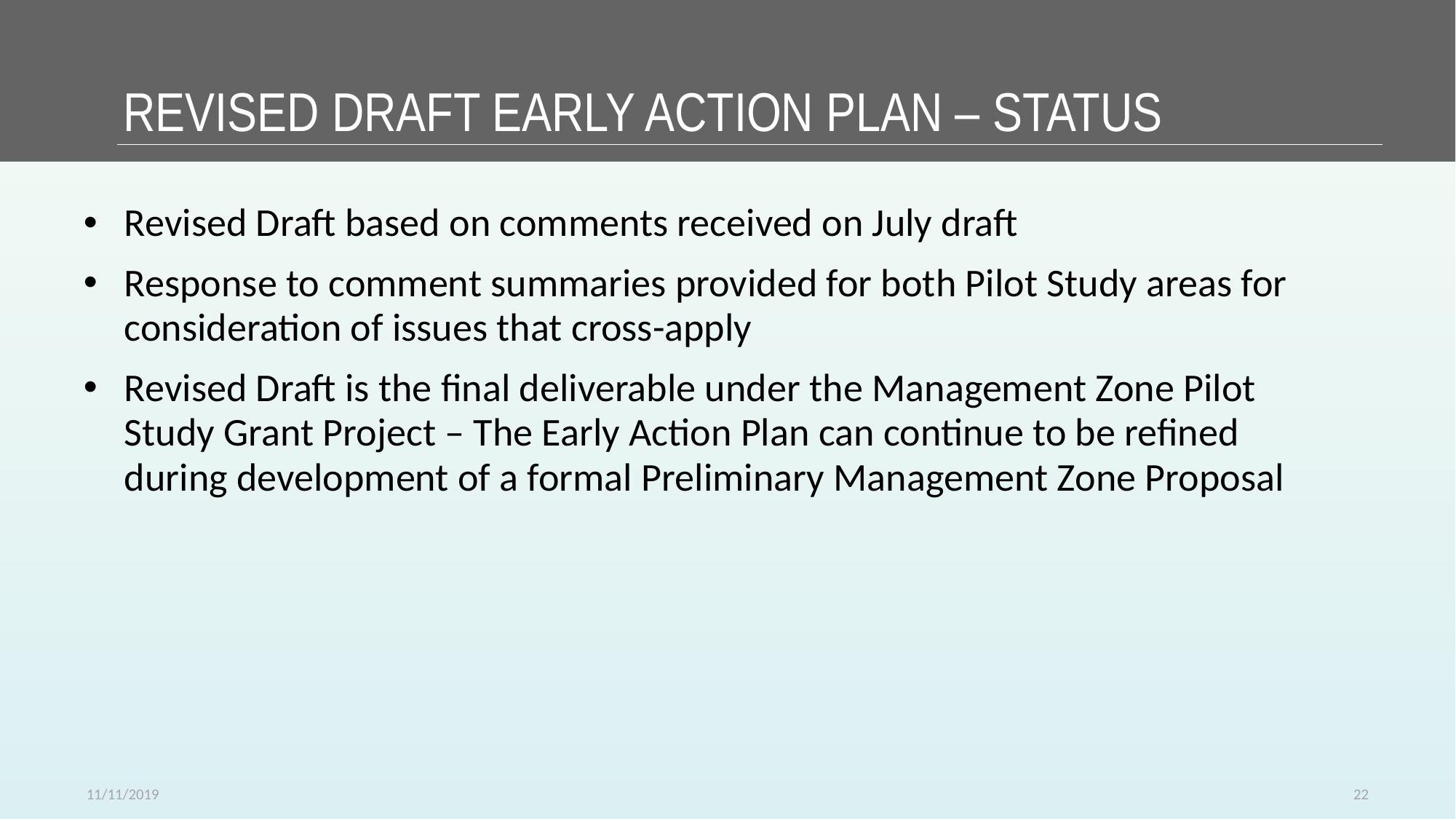

# Revised Draft Early Action Plan – Status
Revised Draft based on comments received on July draft
Response to comment summaries provided for both Pilot Study areas for consideration of issues that cross-apply
Revised Draft is the final deliverable under the Management Zone Pilot Study Grant Project – The Early Action Plan can continue to be refined during development of a formal Preliminary Management Zone Proposal

22
11/11/2019